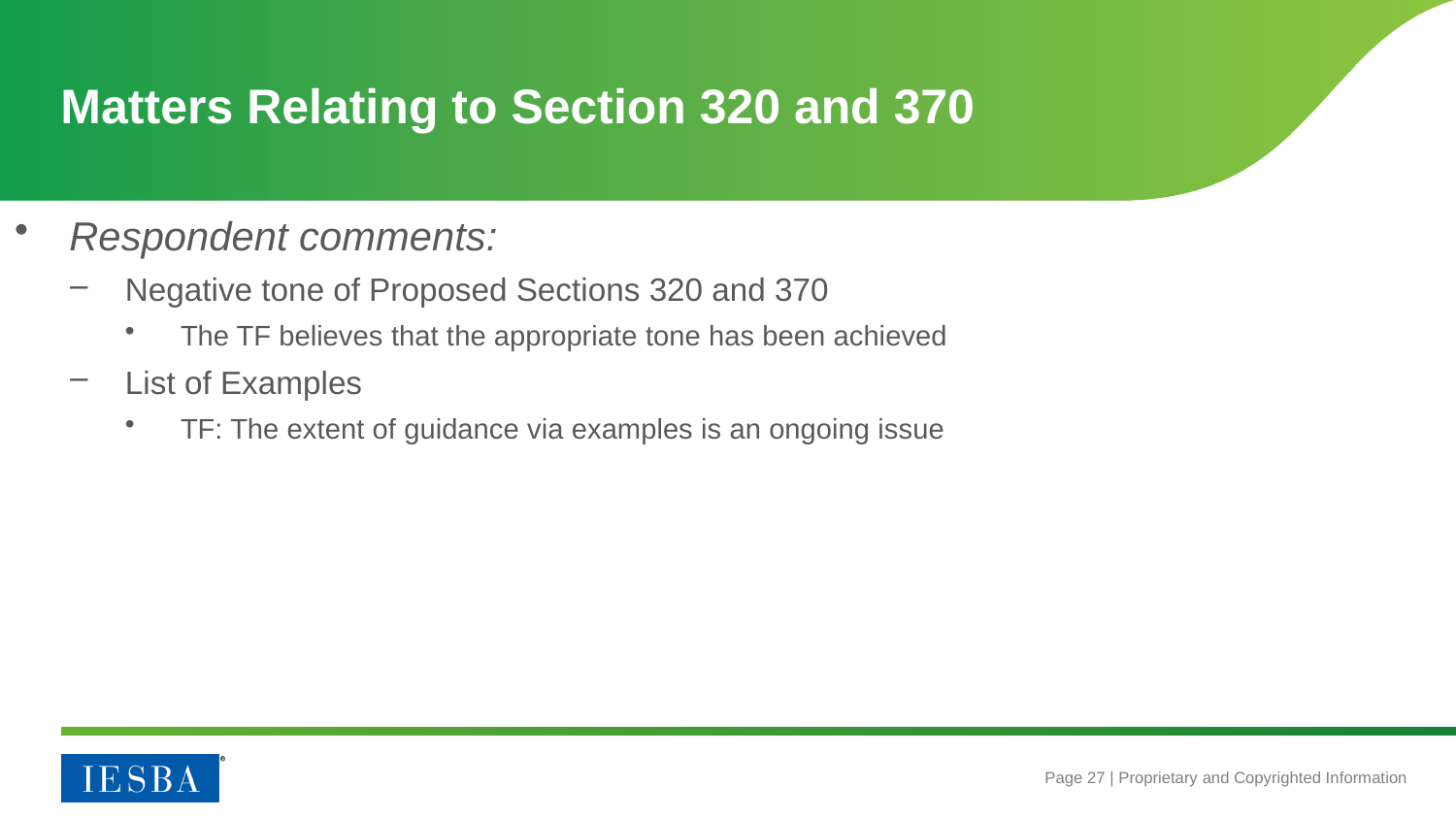

# Matters Relating to Section 320 and 370
Respondent comments:
Negative tone of Proposed Sections 320 and 370
The TF believes that the appropriate tone has been achieved
List of Examples
TF: The extent of guidance via examples is an ongoing issue